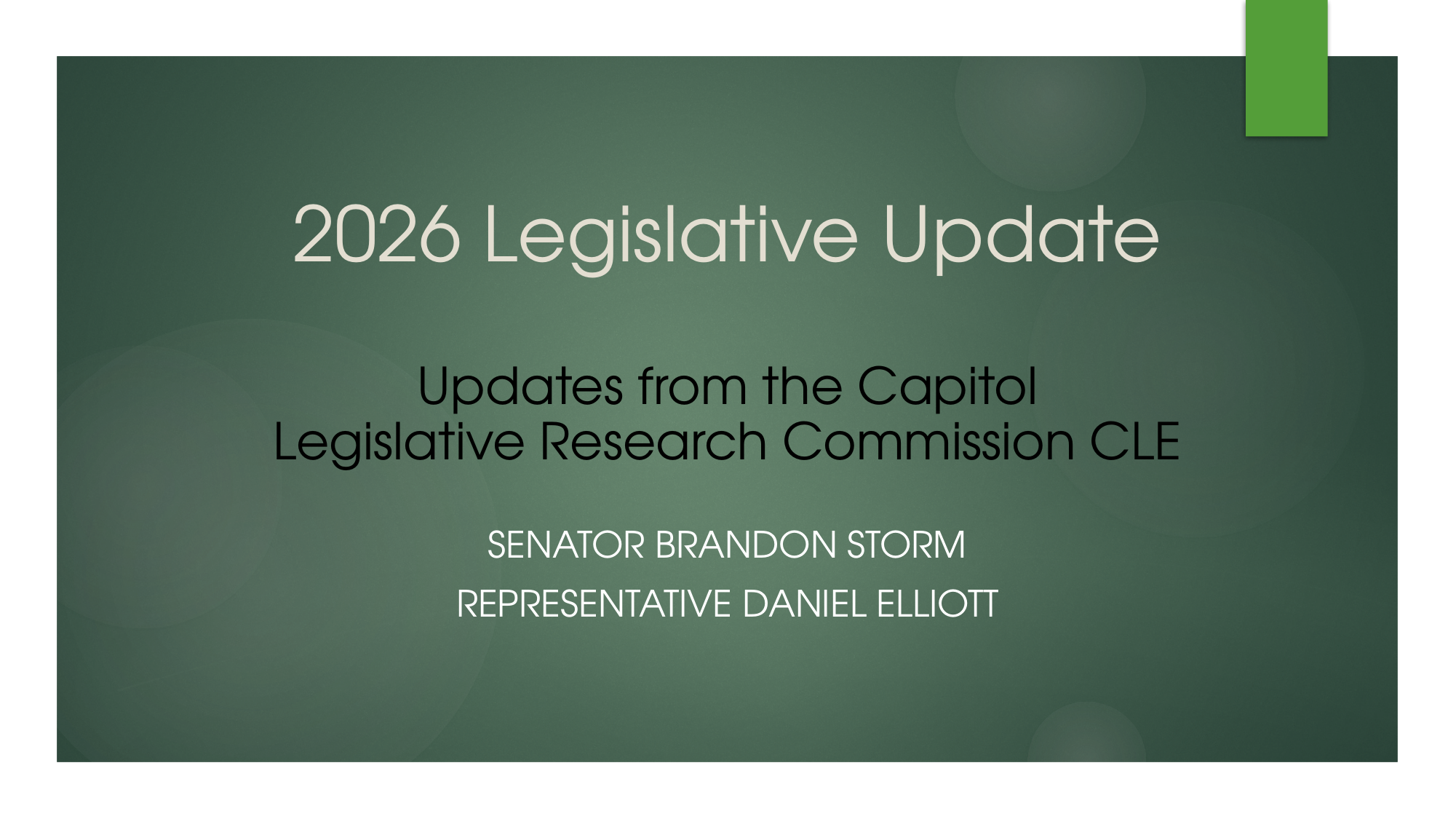

# 2026 Legislative Update Updates from the Capitol Legislative Research Commission CLE
Senator BRANDON STORM
Representative Daniel Elliott